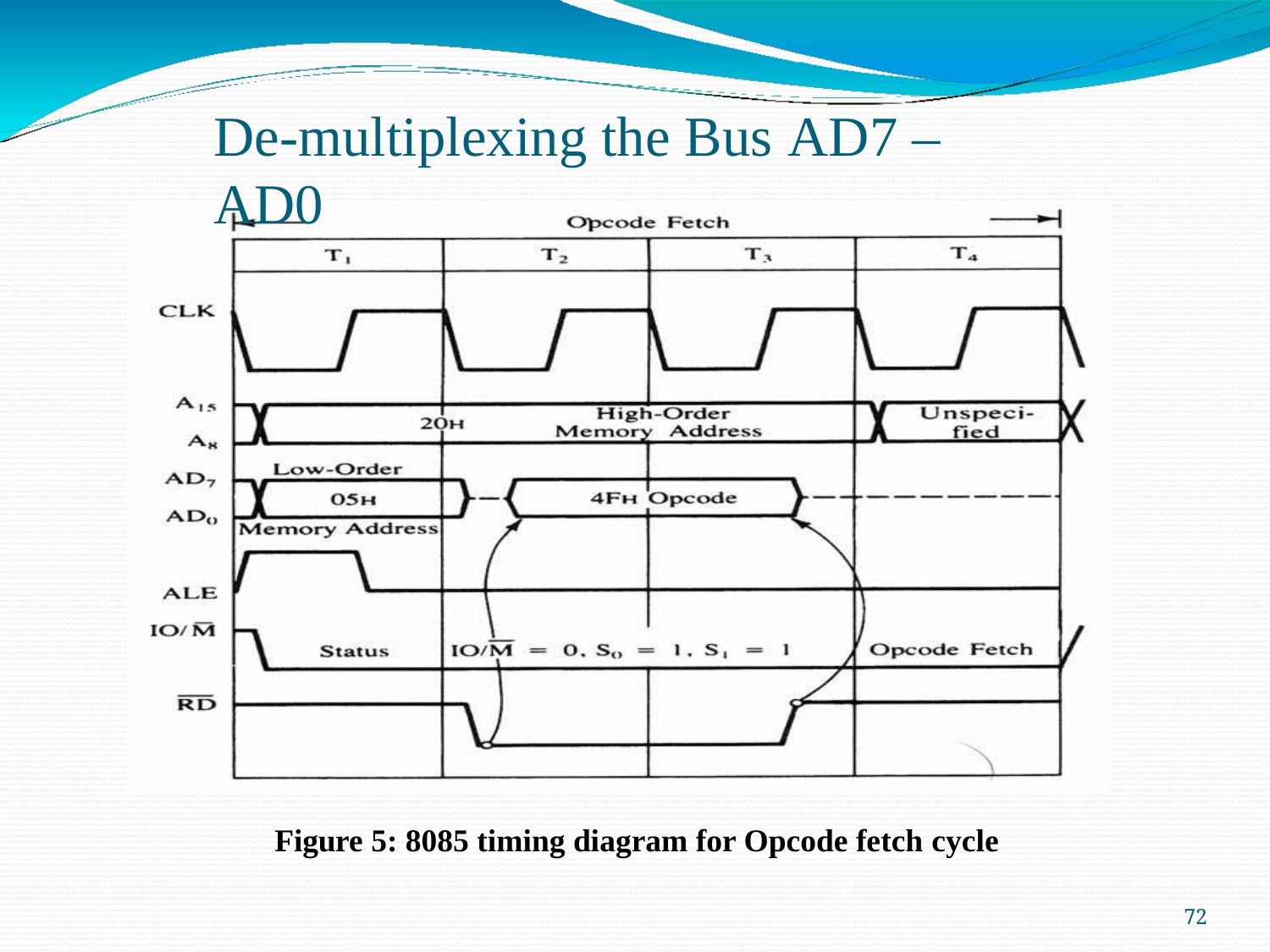

# De-multiplexing the Bus AD7 – AD0

Figure 5: 8085 timing diagram for Opcode fetch cycle
72